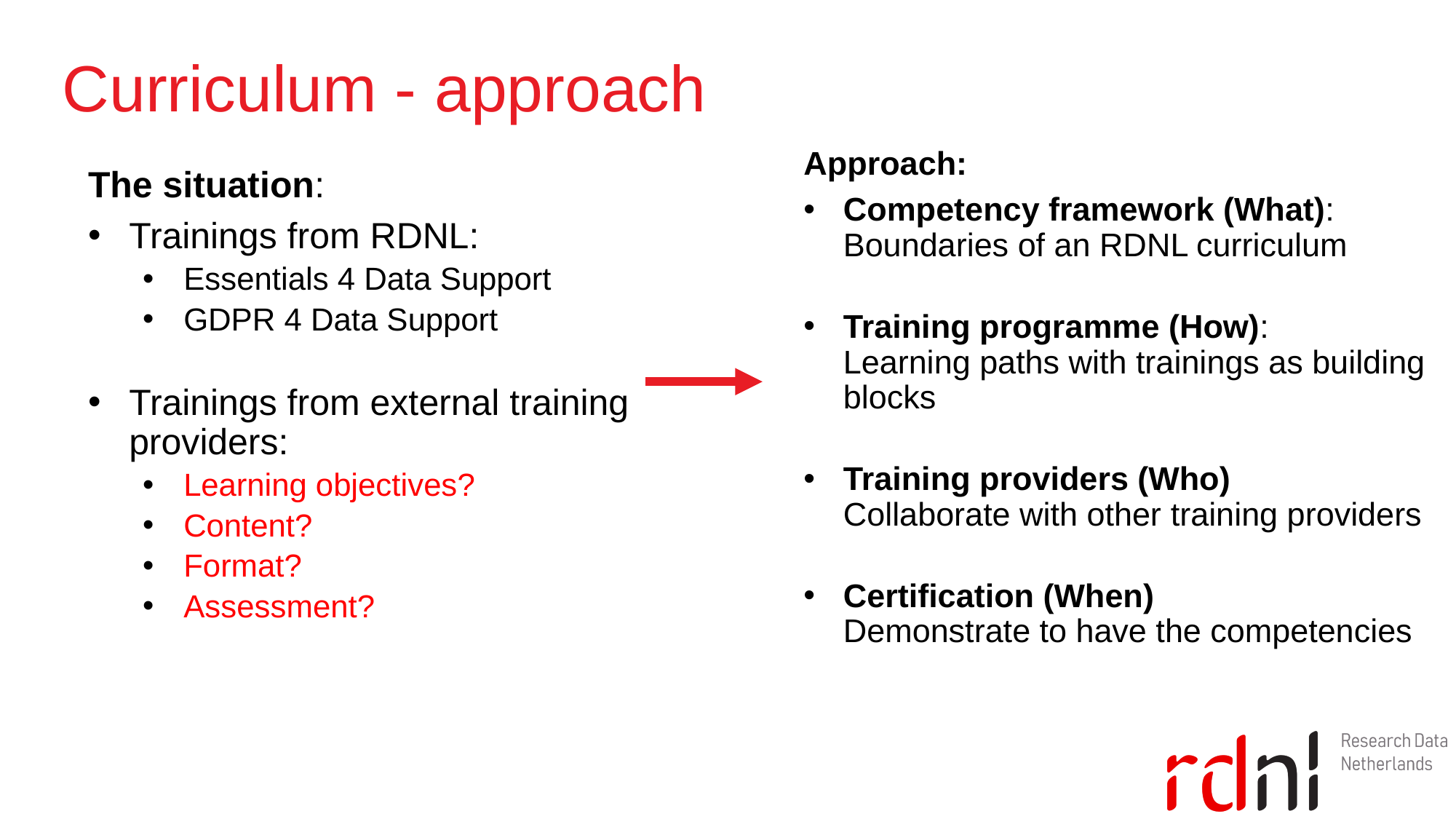

# Curriculum - approach
Approach:
Competency framework (What):
Boundaries of an RDNL curriculum
Training programme (How):
Learning paths with trainings as building blocks
Training providers (Who)
Collaborate with other training providers
Certification (When)
Demonstrate to have the competencies

The situation:
Trainings from RDNL:
Essentials 4 Data Support
GDPR 4 Data Support
Trainings from external training providers:
Learning objectives?
Content?
Format?
Assessment?